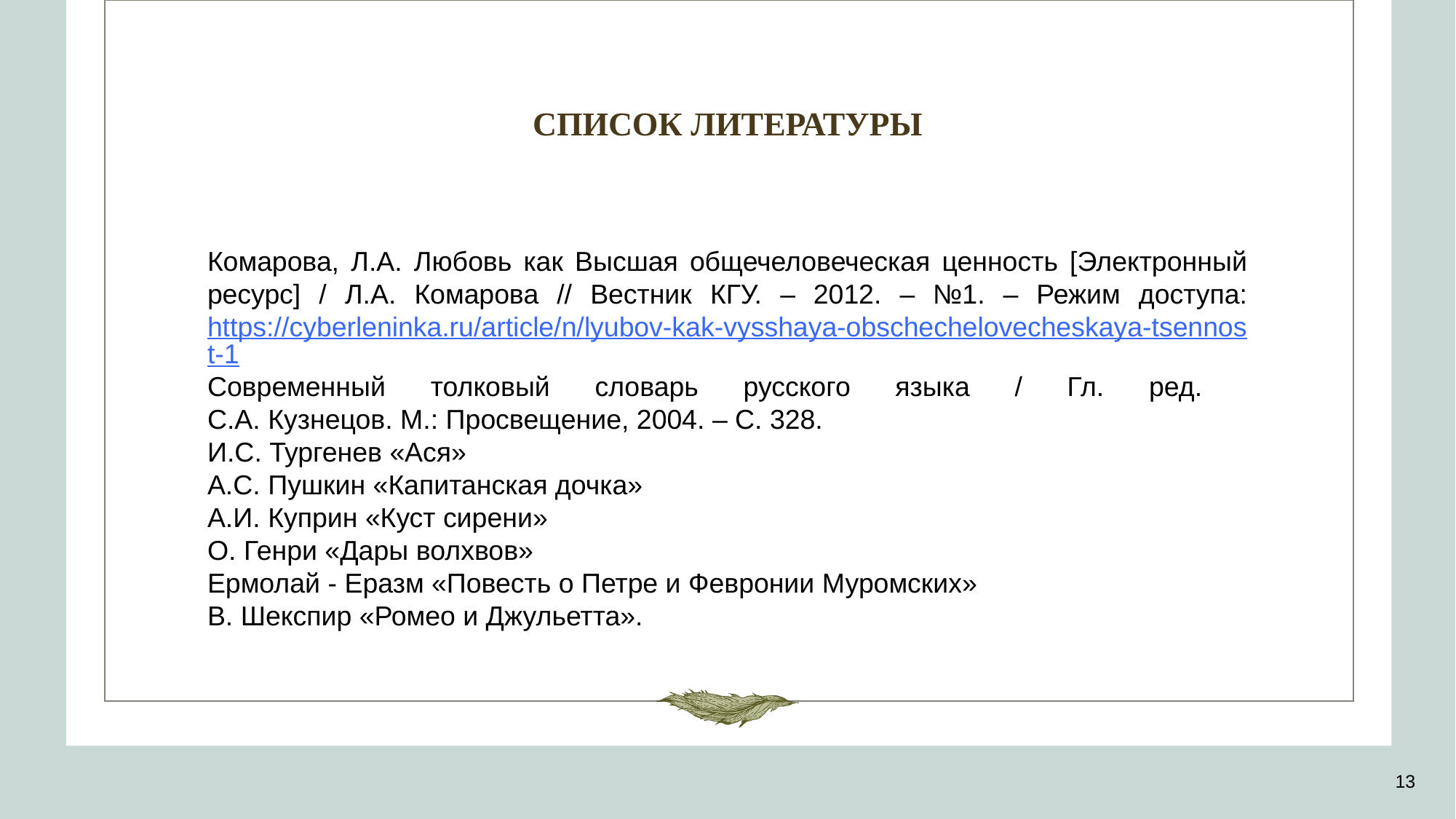

# СПИСОК ЛИТЕРАТУРЫ
Комарова, Л.А. Любовь как Высшая общечеловеческая ценность [Электронный ресурс] / Л.А. Комарова // Вестник КГУ. – 2012. – №1. – Режим доступа: https://cyberleninka.ru/article/n/lyubov-kak-vysshaya-obschechelovecheskaya-tsennost-1
Современный толковый словарь русского языка / Гл. ред.
С.А. Кузнецов. М.: Просвещение, 2004. – С. 328.
И.С. Тургенев «Ася»
А.С. Пушкин «Капитанская дочка»
А.И. Куприн «Куст сирени»
О. Генри «Дары волхвов»
Ермолай - Еразм «Повесть о Петре и Февронии Муромских»
В. Шекспир «Ромео и Джульетта».
13